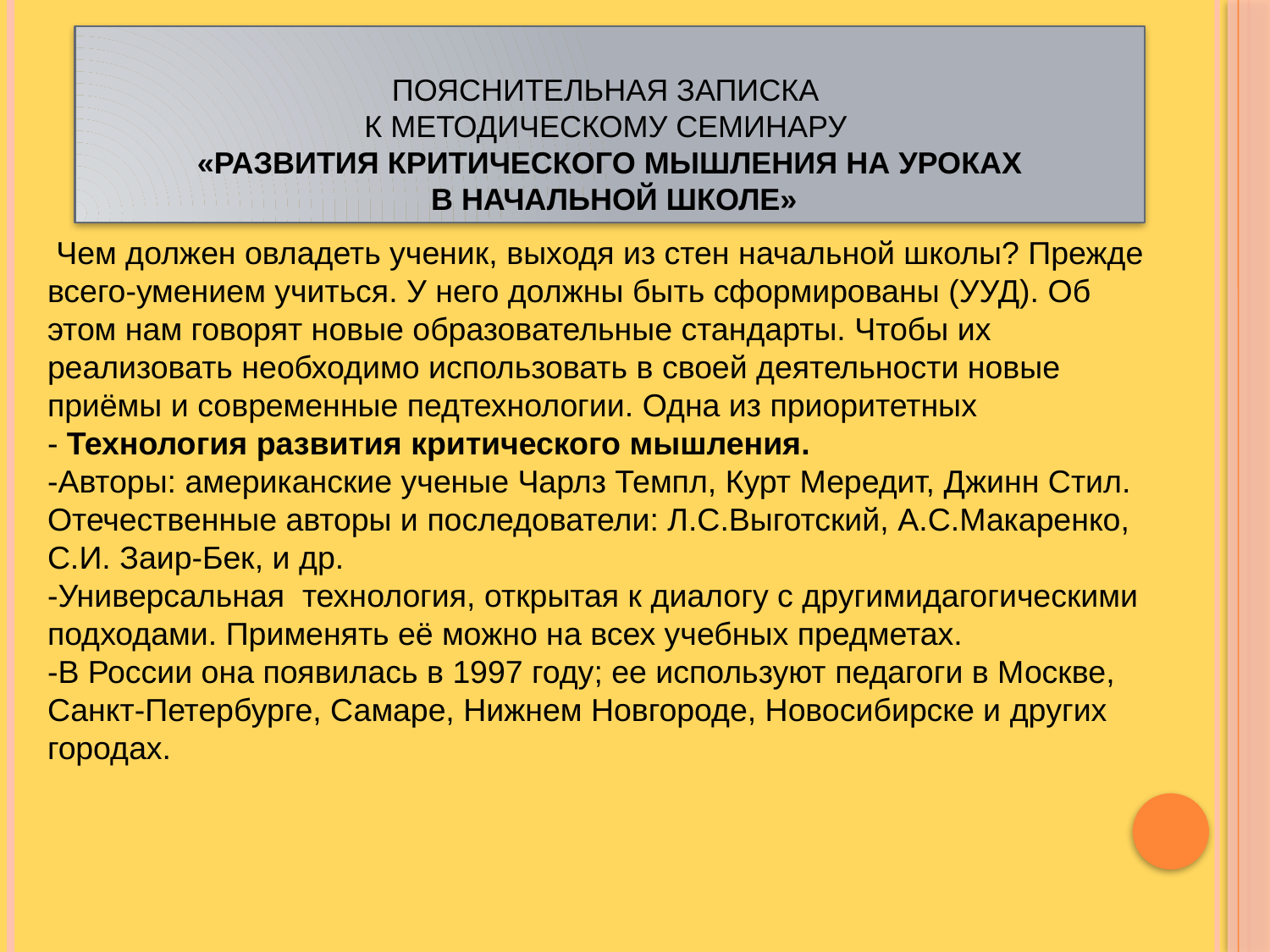

# ПОЯСНИТЕЛЬНАЯ ЗАПИСКА к методическому семинару «Развития критического мышления на уроках в начальной школе»
 Чем должен овладеть ученик, выходя из стен начальной школы? Прежде всего-умением учиться. У него должны быть сформированы (УУД). Об этом нам говорят новые образовательные стандарты. Чтобы их реализовать необходимо использовать в своей деятельности новые приёмы и современные педтехнологии. Одна из приоритетных - Технология развития критического мышления.
-Авторы: американские ученые Чарлз Темпл, Курт Мередит, Джинн Стил.
Отечественные авторы и последователи: Л.С.Выготский, А.С.Макаренко, С.И. Заир-Бек, и др.
-Универсальная  технология, открытая к диалогу с другимидагогическими подходами. Применять её можно на всех учебных предметах.
-В России она появилась в 1997 году; ее используют педагоги в Москве, Санкт-Петербурге, Самаре, Нижнем Новгороде, Новосибирске и других городах.